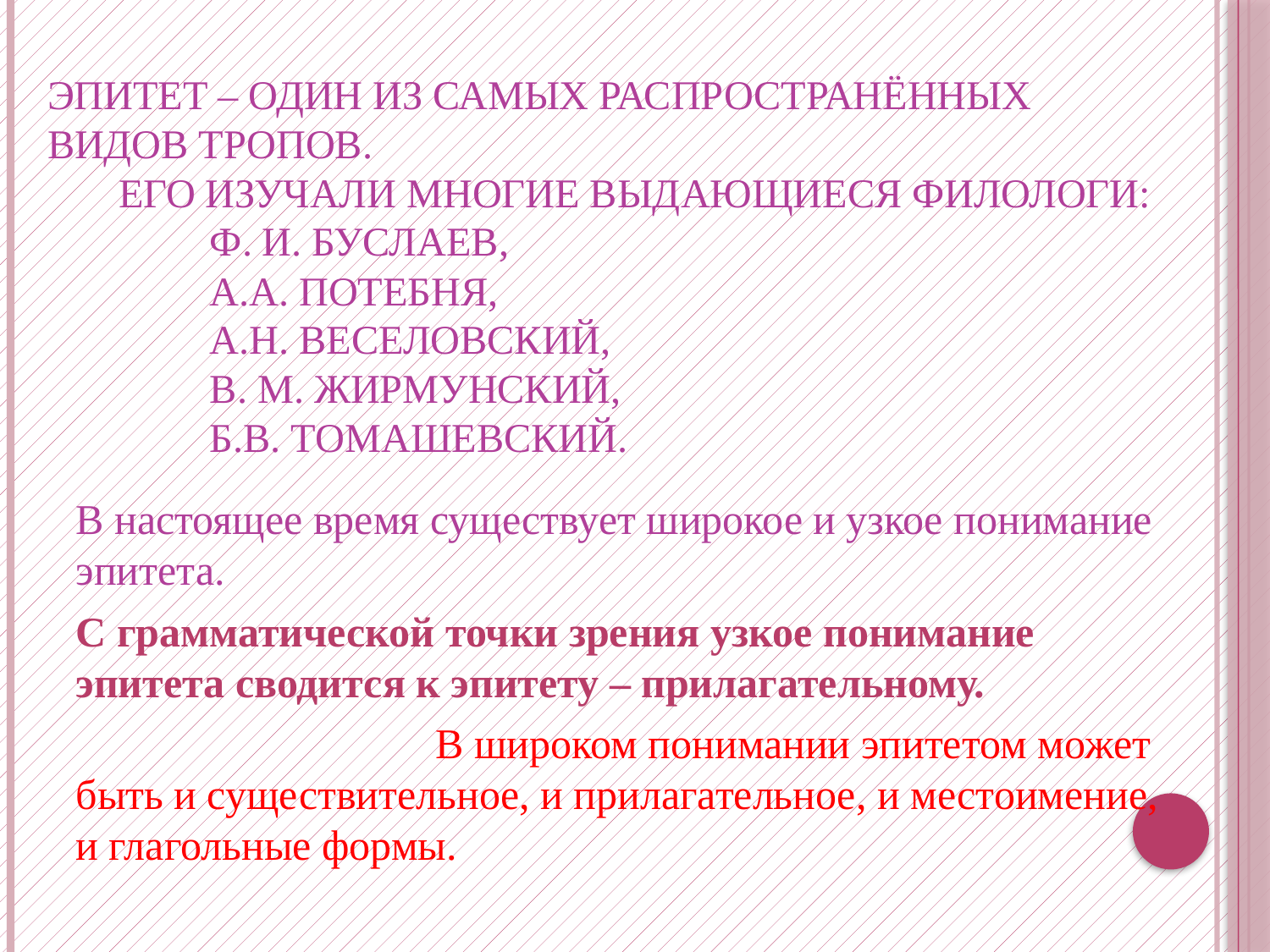

# Эпитет – один из самых распространённых видов тропов. Его изучали многие выдающиеся филологи: Ф. И. Буслаев, А.А. Потебня, А.Н. Веселовский, В. М. Жирмунский, Б.В. Томашевский.
В настоящее время существует широкое и узкое понимание эпитета.
С грамматической точки зрения узкое понимание эпитета сводится к эпитету – прилагательному.
                                  В широком понимании эпитетом может быть и существительное, и прилагательное, и местоимение, и глагольные формы.